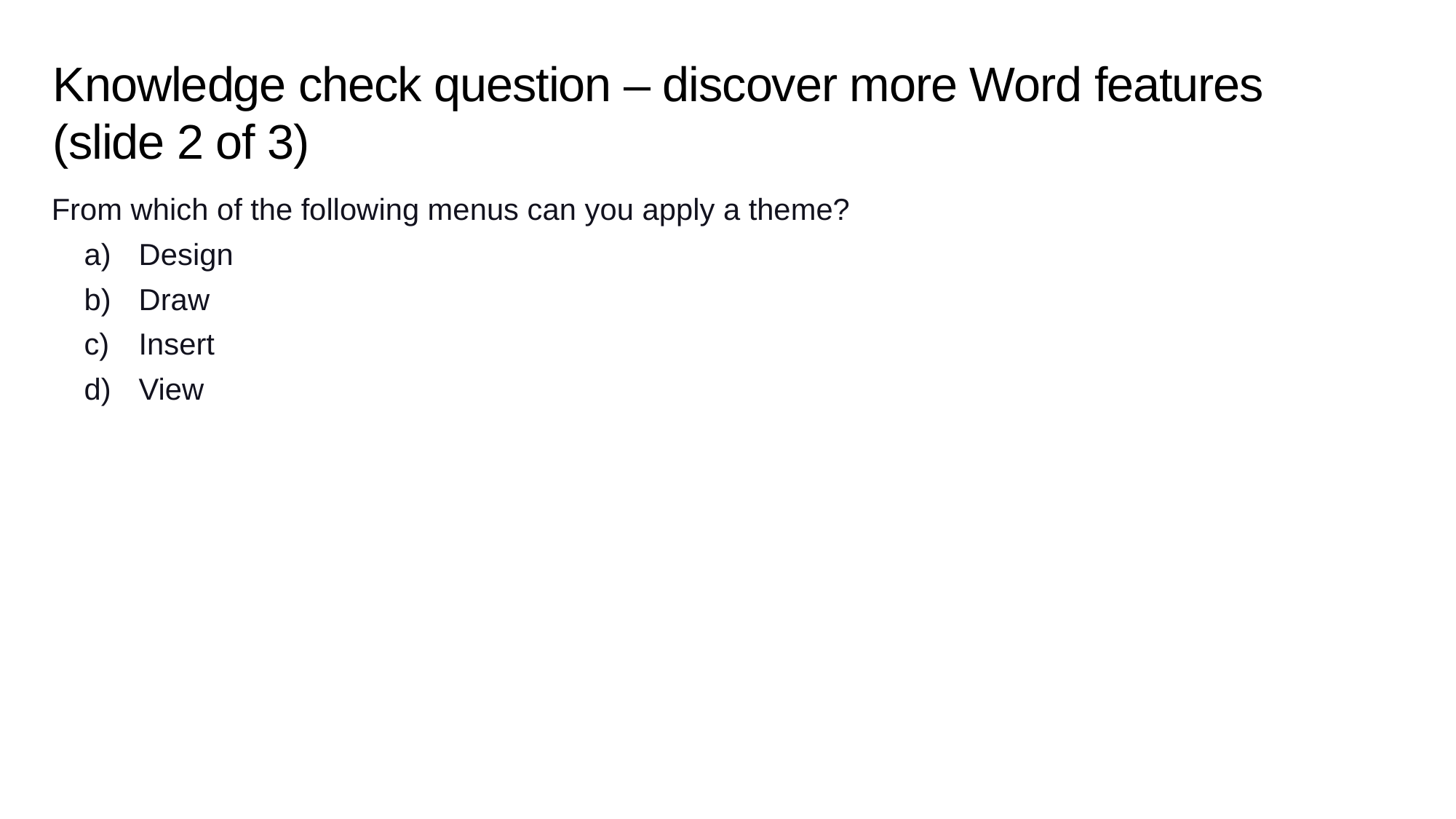

# Knowledge check question – discover more Word features (slide 2 of 3)
From which of the following menus can you apply a theme?
Design
Draw
Insert
View